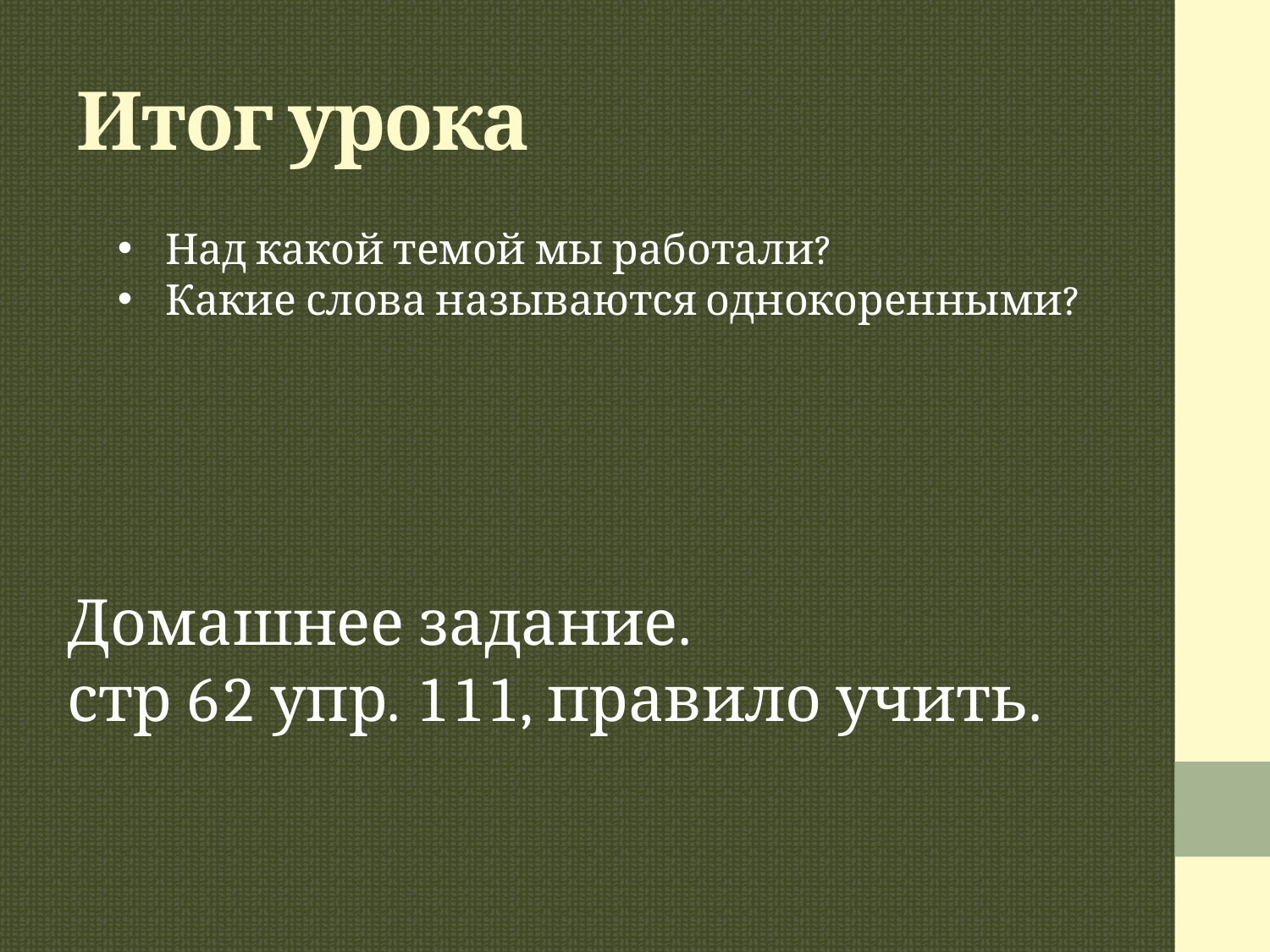

# Итог урока
Над какой темой мы работали?
Какие слова называются однокоренными?
Домашнее задание.
стр 62 упр. 111, правило учить.